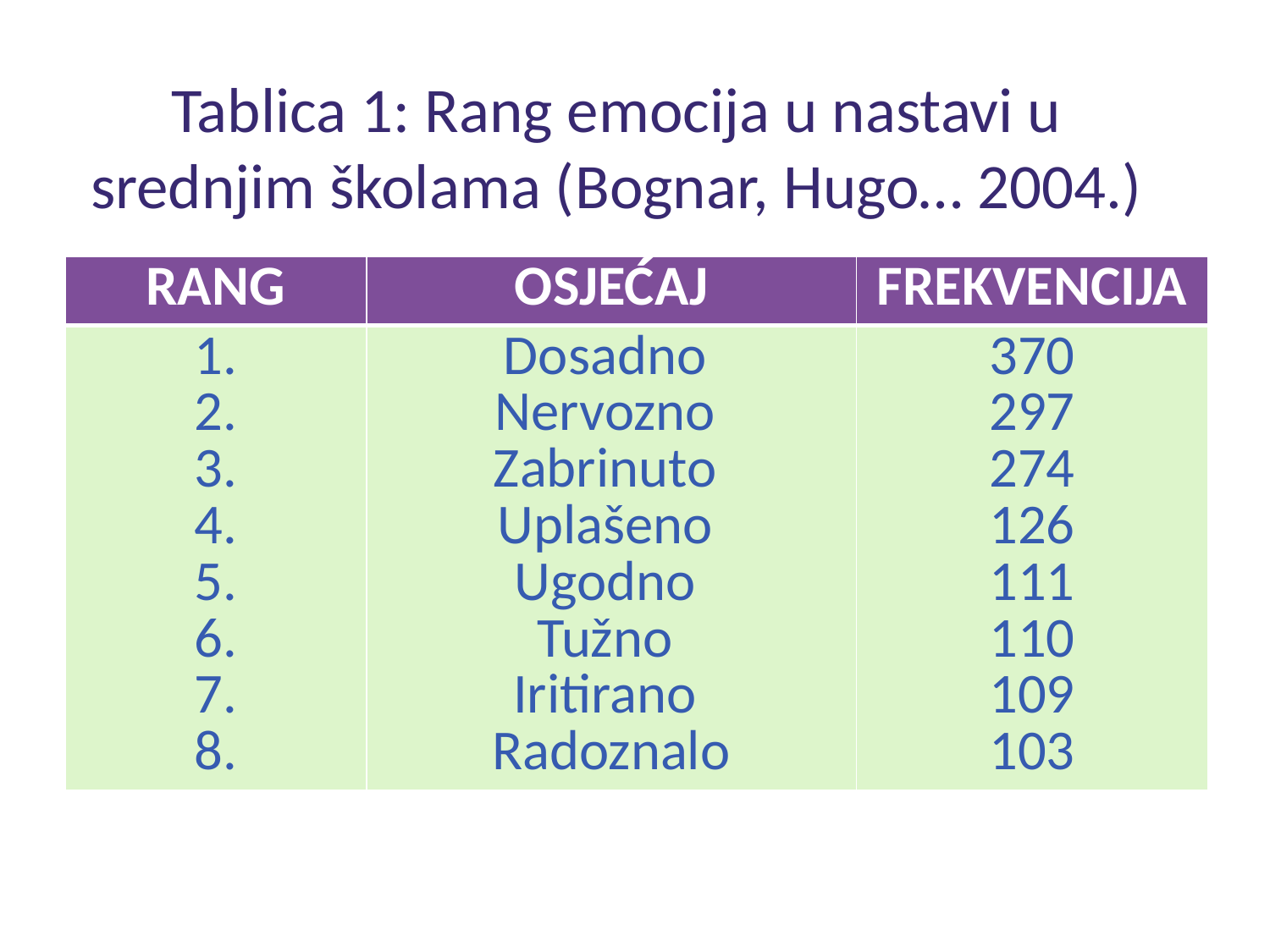

# Tablica 1: Rang emocija u nastavi u srednjim školama (Bognar, Hugo… 2004.)
| RANG | OSJEĆAJ | FREKVENCIJA |
| --- | --- | --- |
| 1. 2. 3. 4. 5. 6. 7. 8. | Dosadno Nervozno Zabrinuto Uplašeno Ugodno Tužno Iritirano Radoznalo | 370 297 274 126 111 110 109 103 |